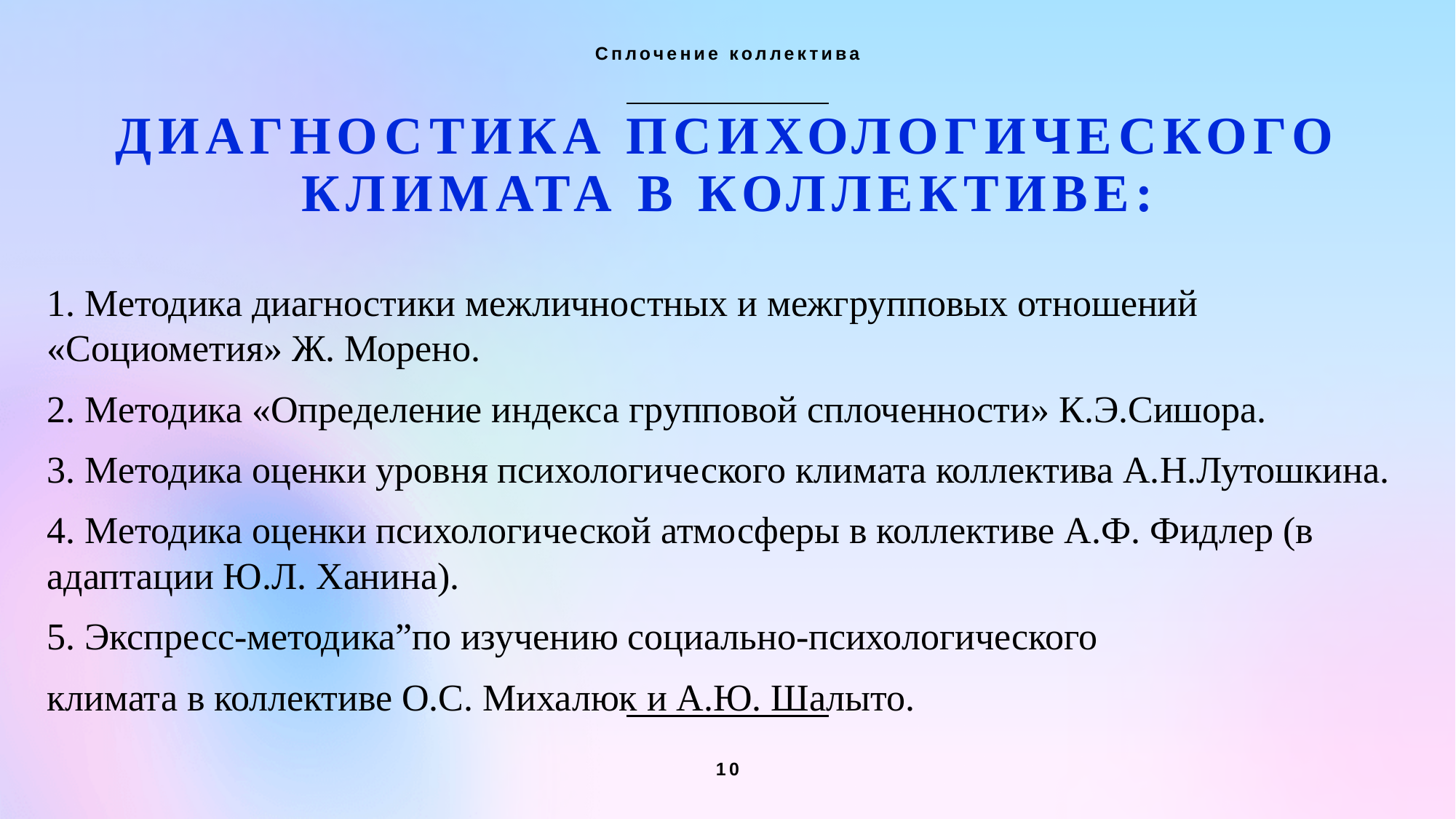

Сплочение коллектива
# Диагностика психологического климата в коллективе:
1. Методика диагностики межличностных и межгрупповых отношений «Социометия» Ж. Морено.
2. Методика «Определение индекса групповой сплоченности» К.Э.Сишора.
3. Методика оценки уровня психологического климата коллектива А.Н.Лутошкина.
4. Методика оценки психологической атмосферы в коллективе А.Ф. Фидлер (в адаптации Ю.Л. Ханина).
5. Экспресс-методика”по изучению социально-психологического
климата в коллективе О.С. Михалюк и А.Ю. Шалыто.
10